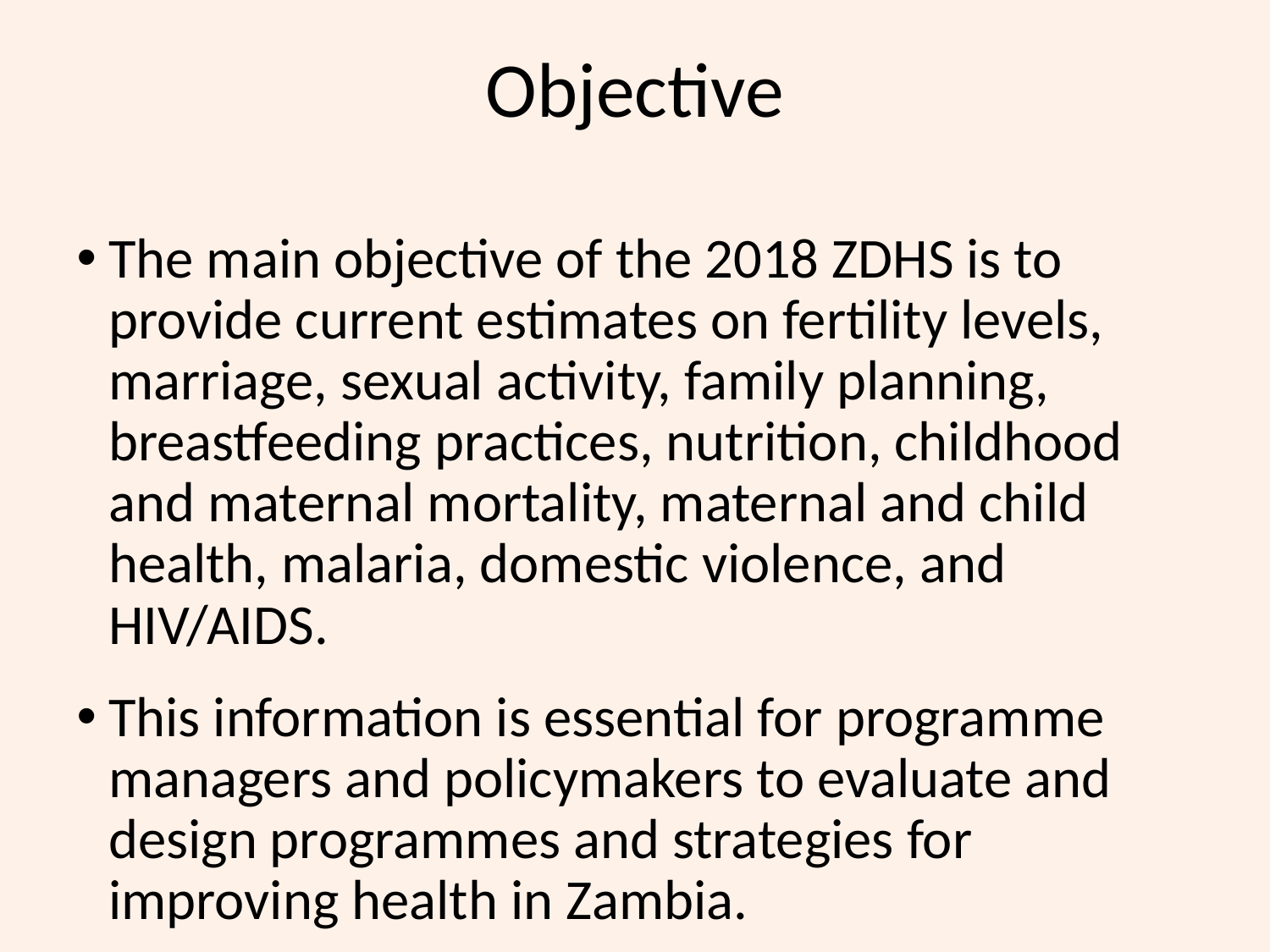

# Objective
The main objective of the 2018 ZDHS is to provide current estimates on fertility levels, marriage, sexual activity, family planning, breastfeeding practices, nutrition, childhood and maternal mortality, maternal and child health, malaria, domestic violence, and HIV/AIDS.
This information is essential for programme managers and policymakers to evaluate and design programmes and strategies for improving health in Zambia.